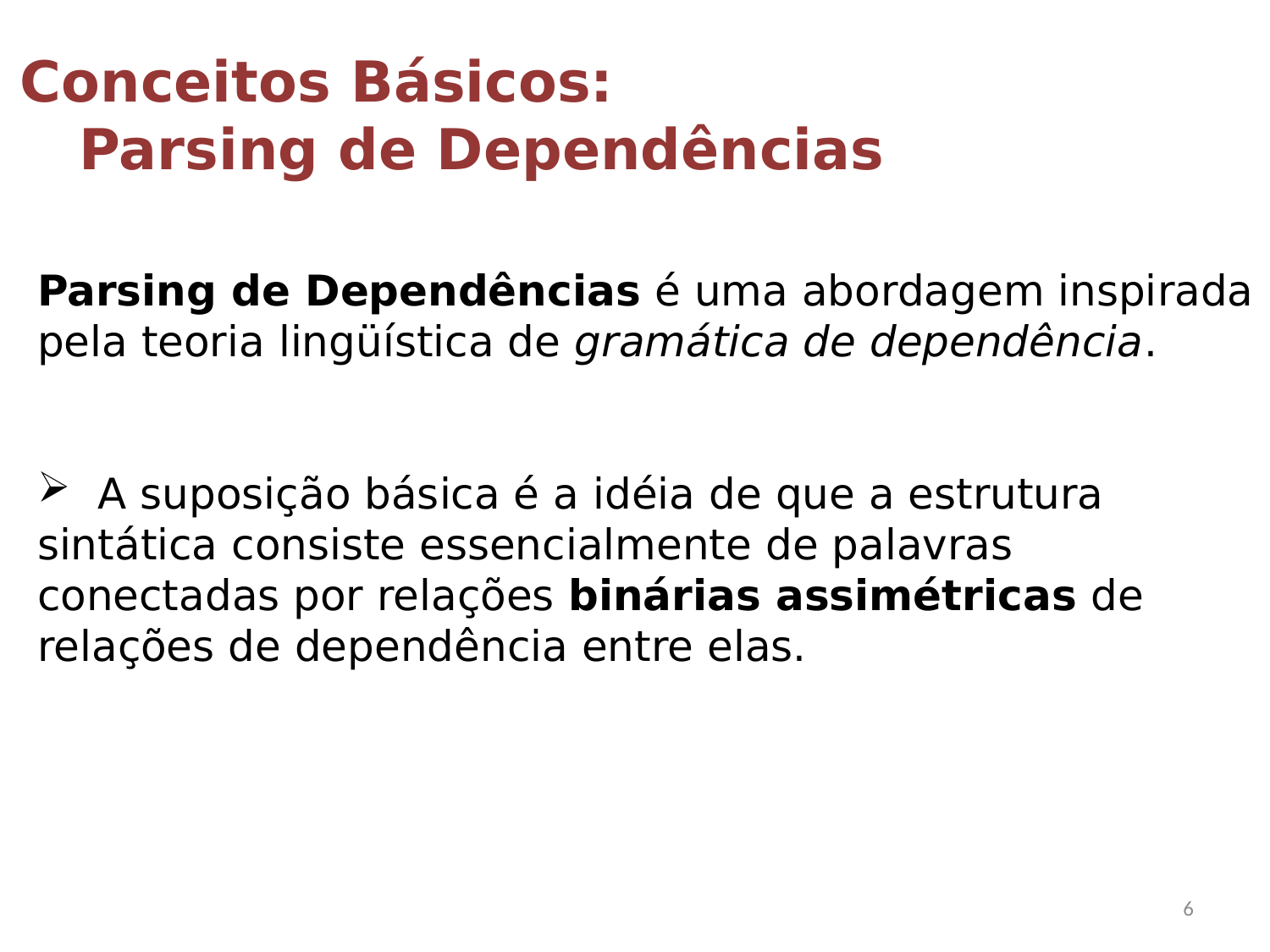

# Conceitos Básicos: Parsing de Dependências

Parsing de Dependências é uma abordagem inspirada pela teoria lingüística de gramática de dependência.

  A suposição básica é a idéia de que a estrutura sintática consiste essencialmente de palavras conectadas por relações binárias assimétricas de relações de dependência entre elas.

6